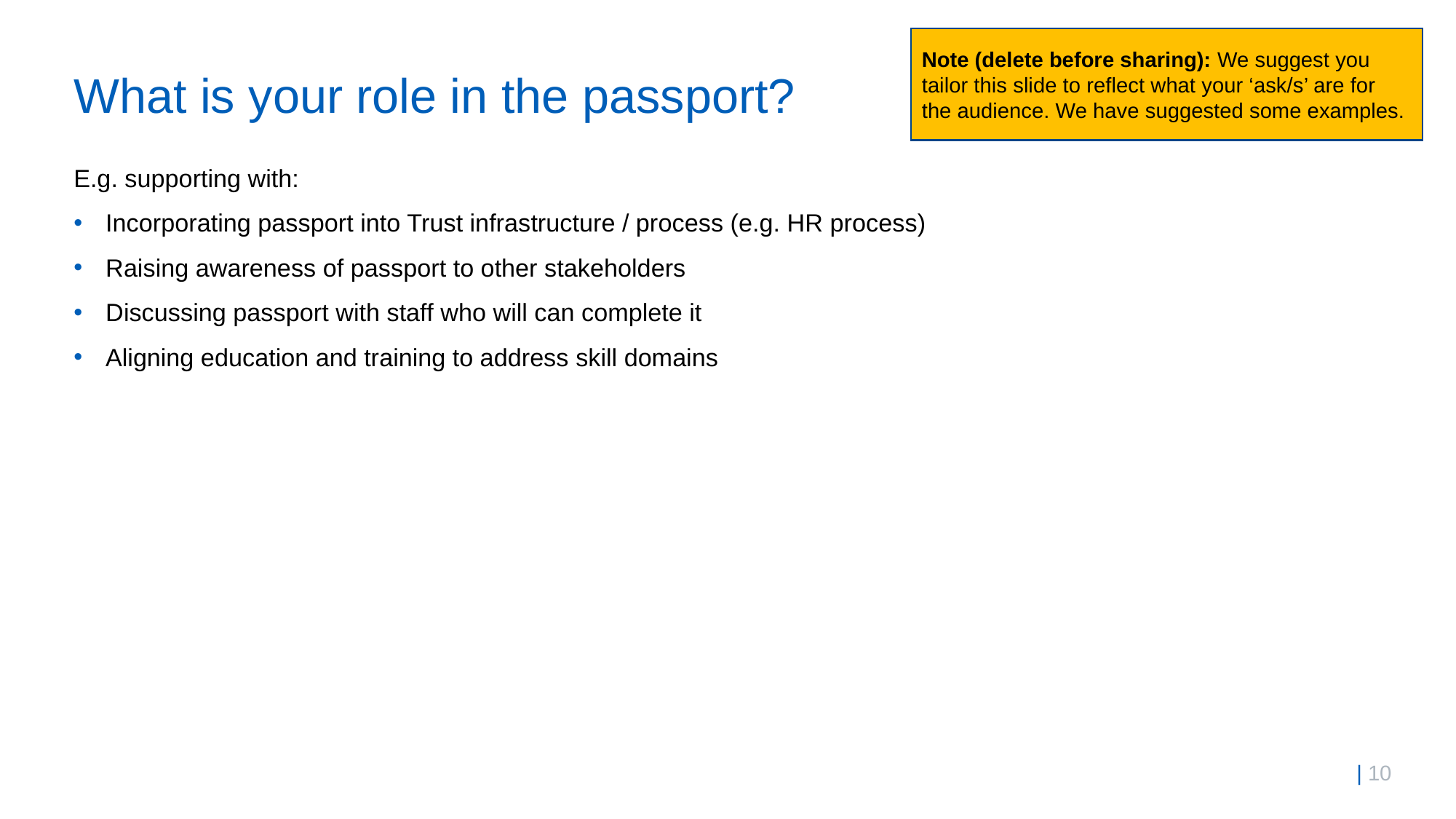

Note (delete before sharing): We suggest you tailor this slide to reflect what your ‘ask/s’ are for the audience. We have suggested some examples.
# What is your role in the passport?
E.g. supporting with:
Incorporating passport into Trust infrastructure / process (e.g. HR process)
Raising awareness of passport to other stakeholders
Discussing passport with staff who will can complete it
Aligning education and training to address skill domains